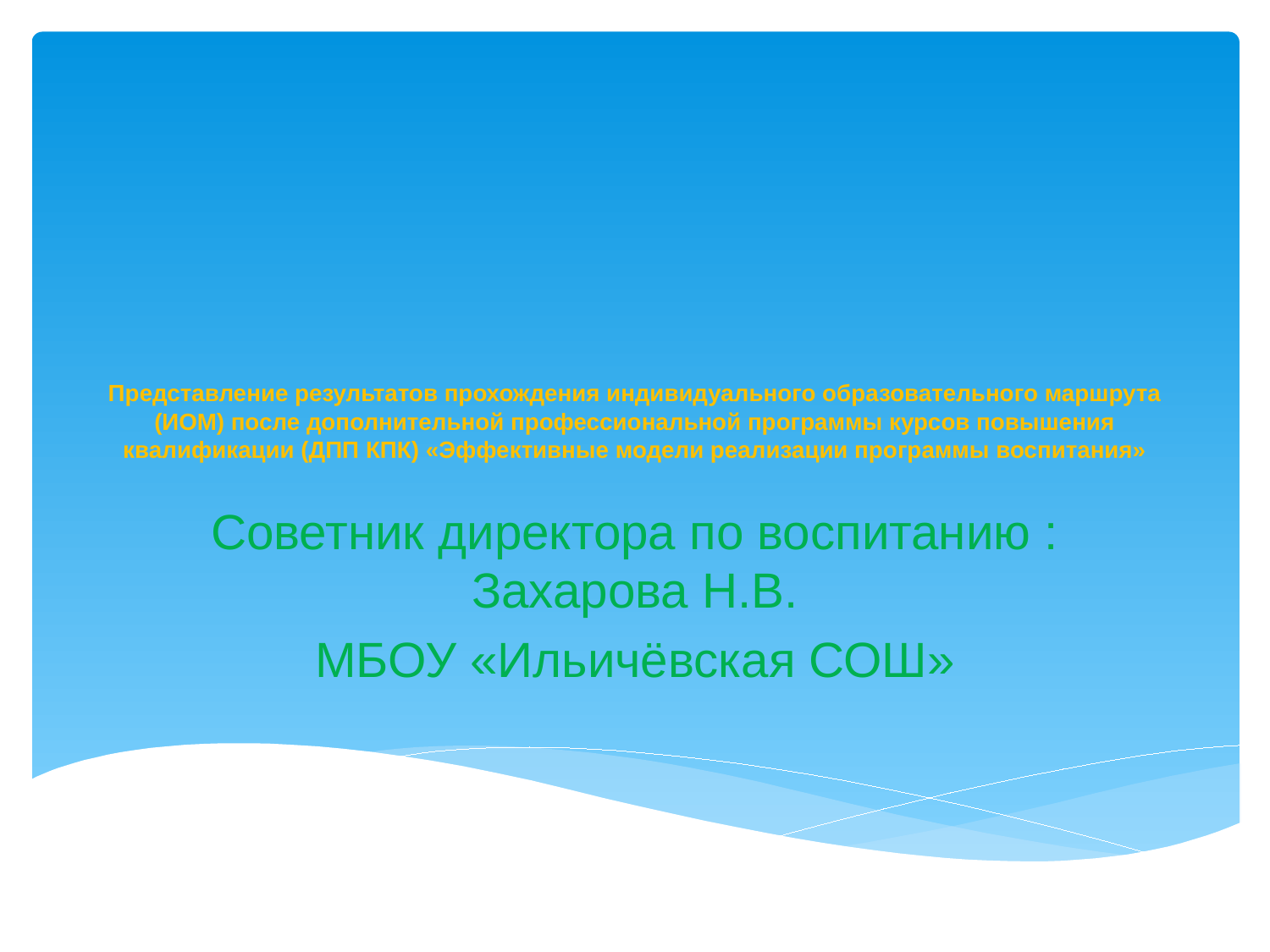

# Представление результатов прохождения индивидуального образовательного маршрута (ИОМ) после дополнительной профессиональной программы курсов повышения квалификации (ДПП КПК) «Эффективные модели реализации программы воспитания»
Советник директора по воспитанию : Захарова Н.В.
МБОУ «Ильичёвская СОШ»